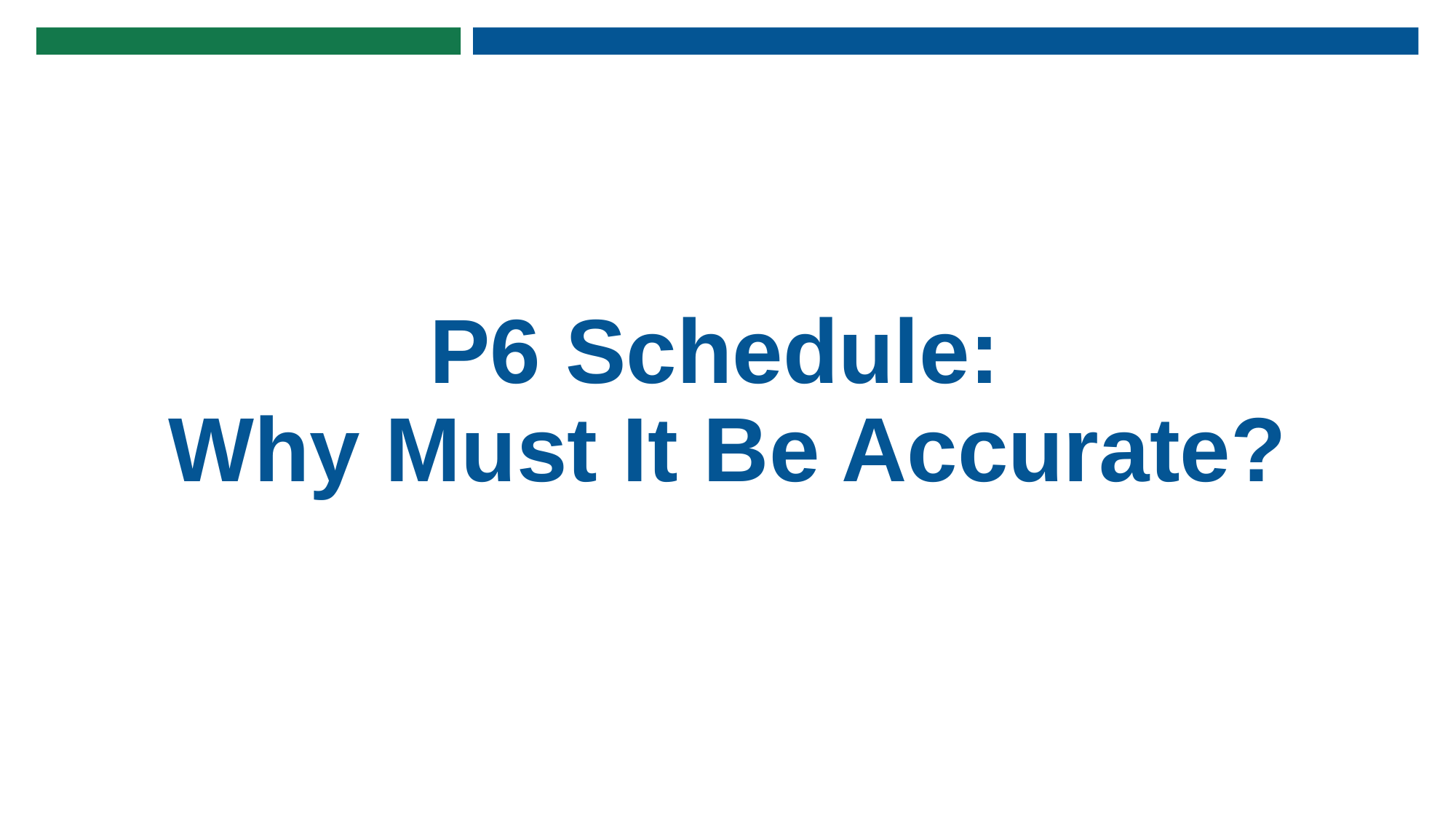

# P6 Schedule: Why Must It Be Accurate?